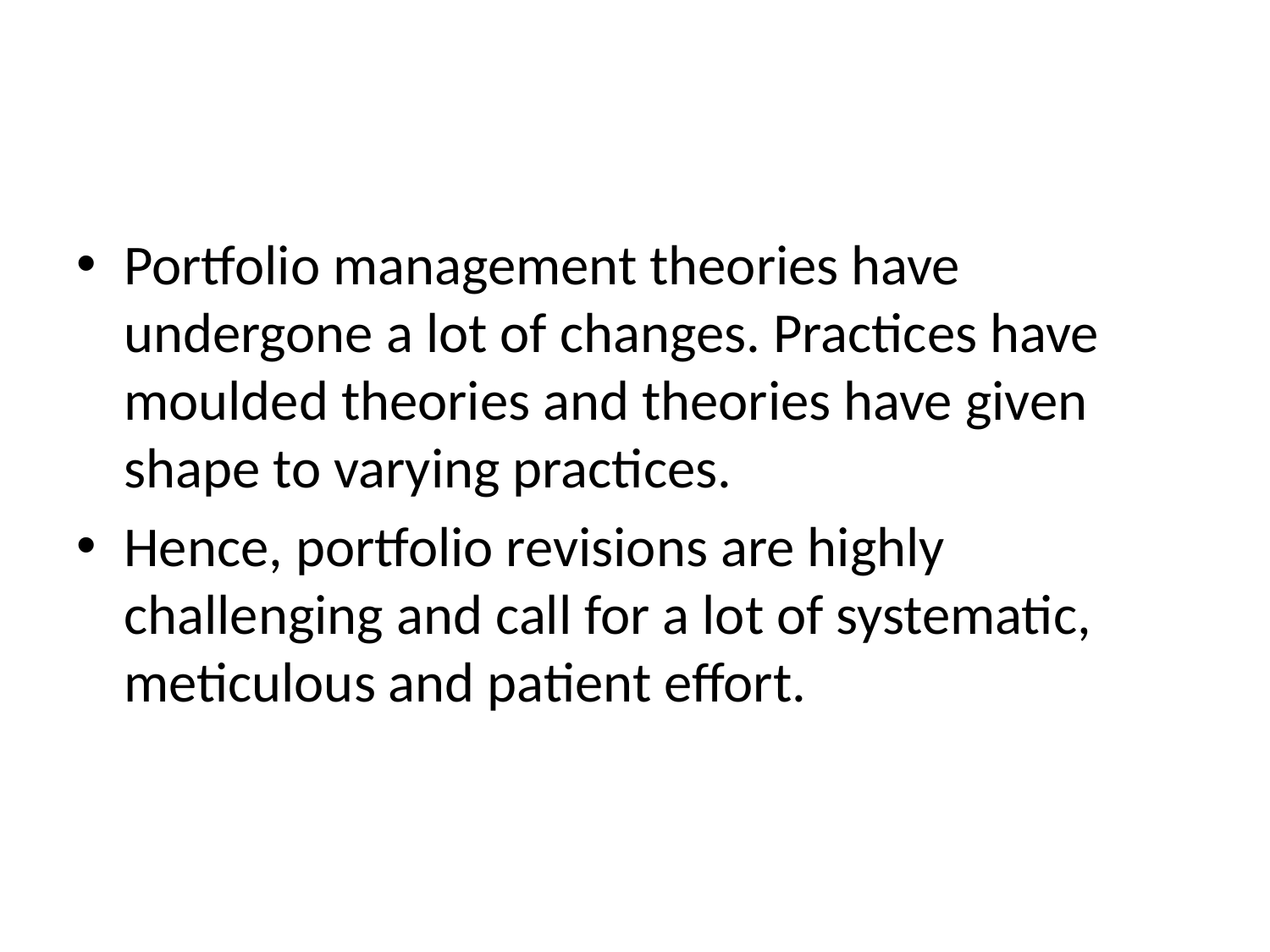

Portfolio management theories have undergone a lot of changes. Practices have moulded theories and theories have given shape to varying practices.
Hence, portfolio revisions are highly challenging and call for a lot of systematic, meticulous and patient effort.